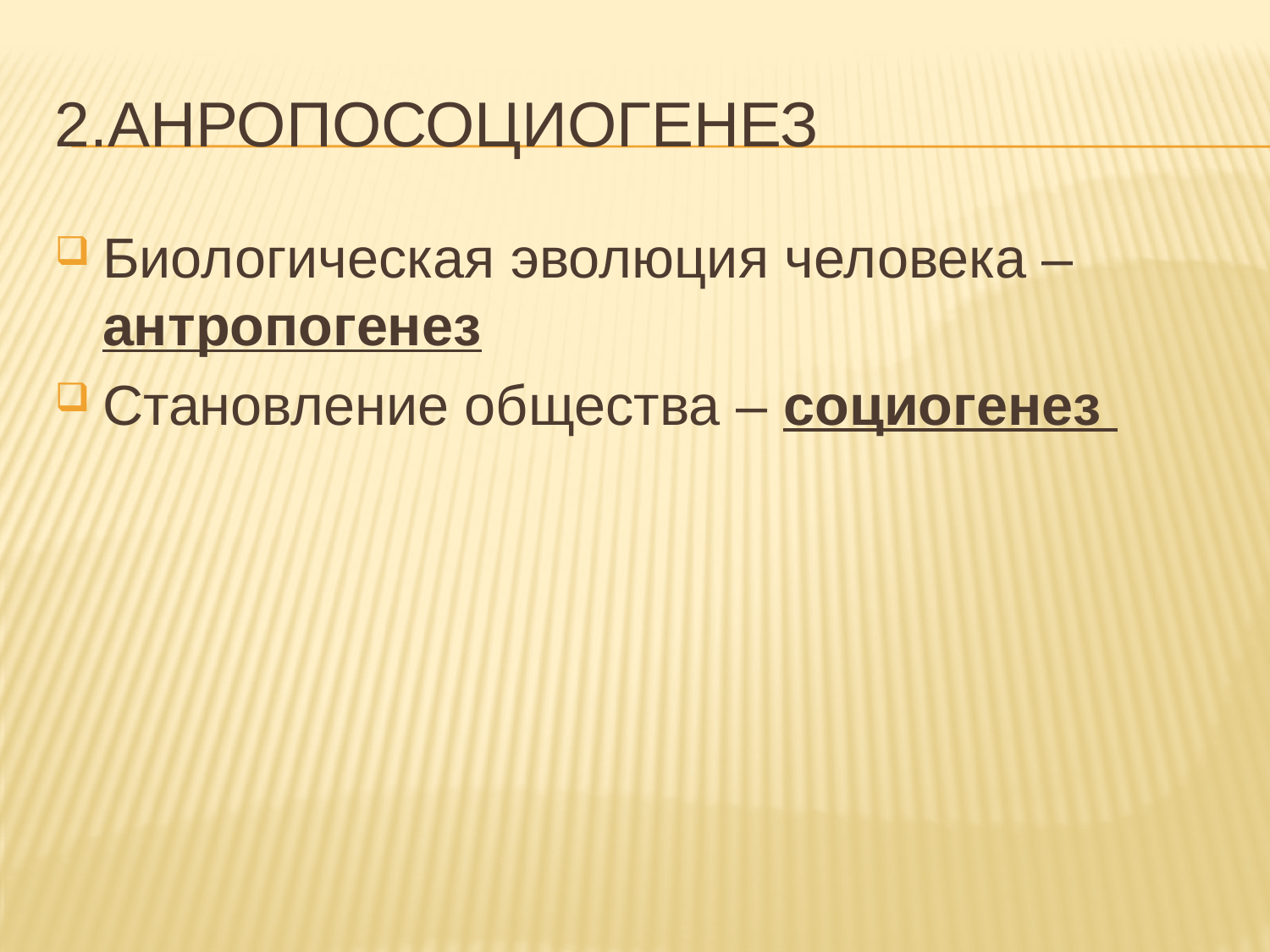

2.Анропосоциогенез
Биологическая эволюция человека – антропогенез
Становление общества – социогенез